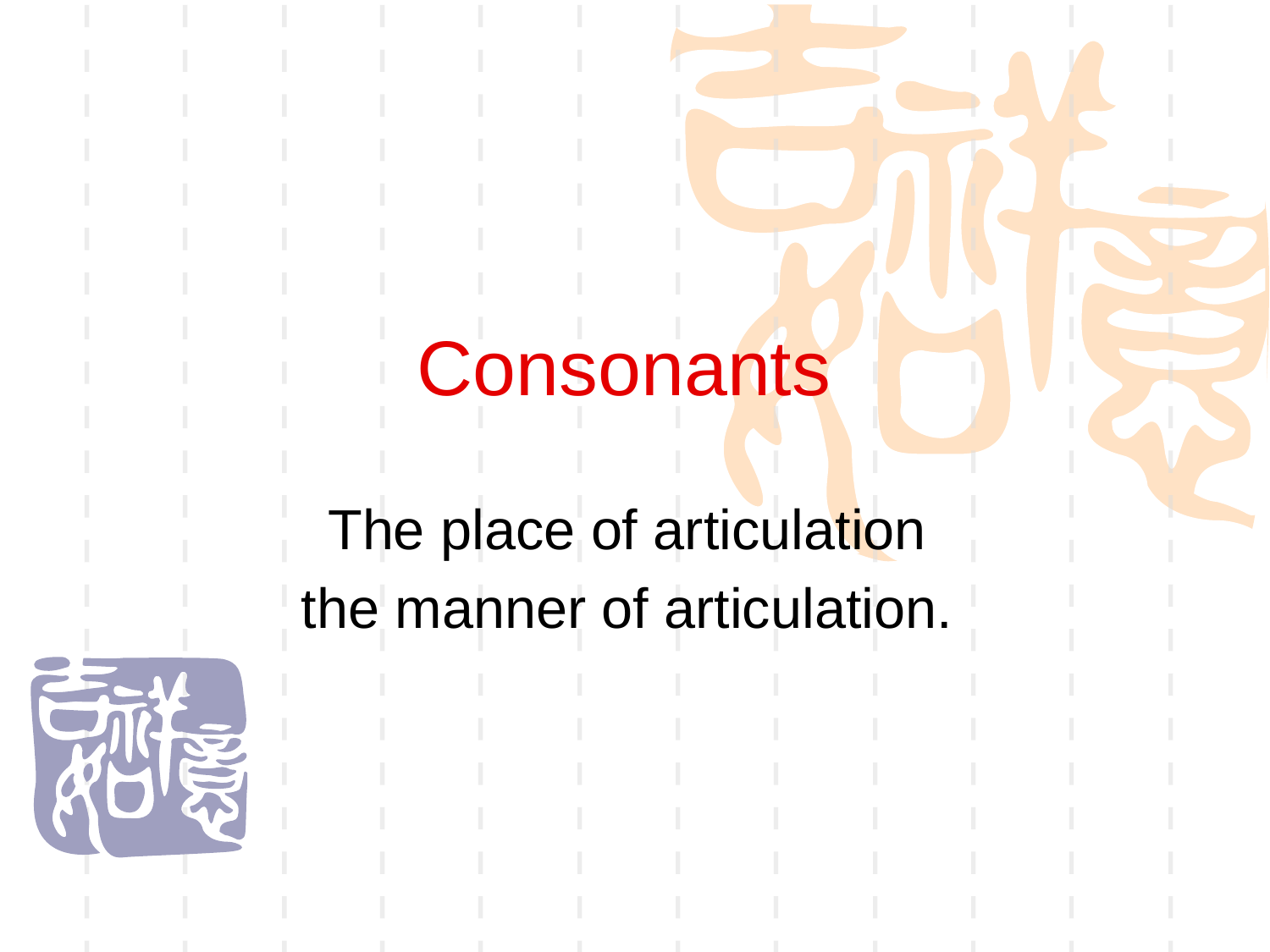

# Consonants
The place of articulation
the manner of articulation.